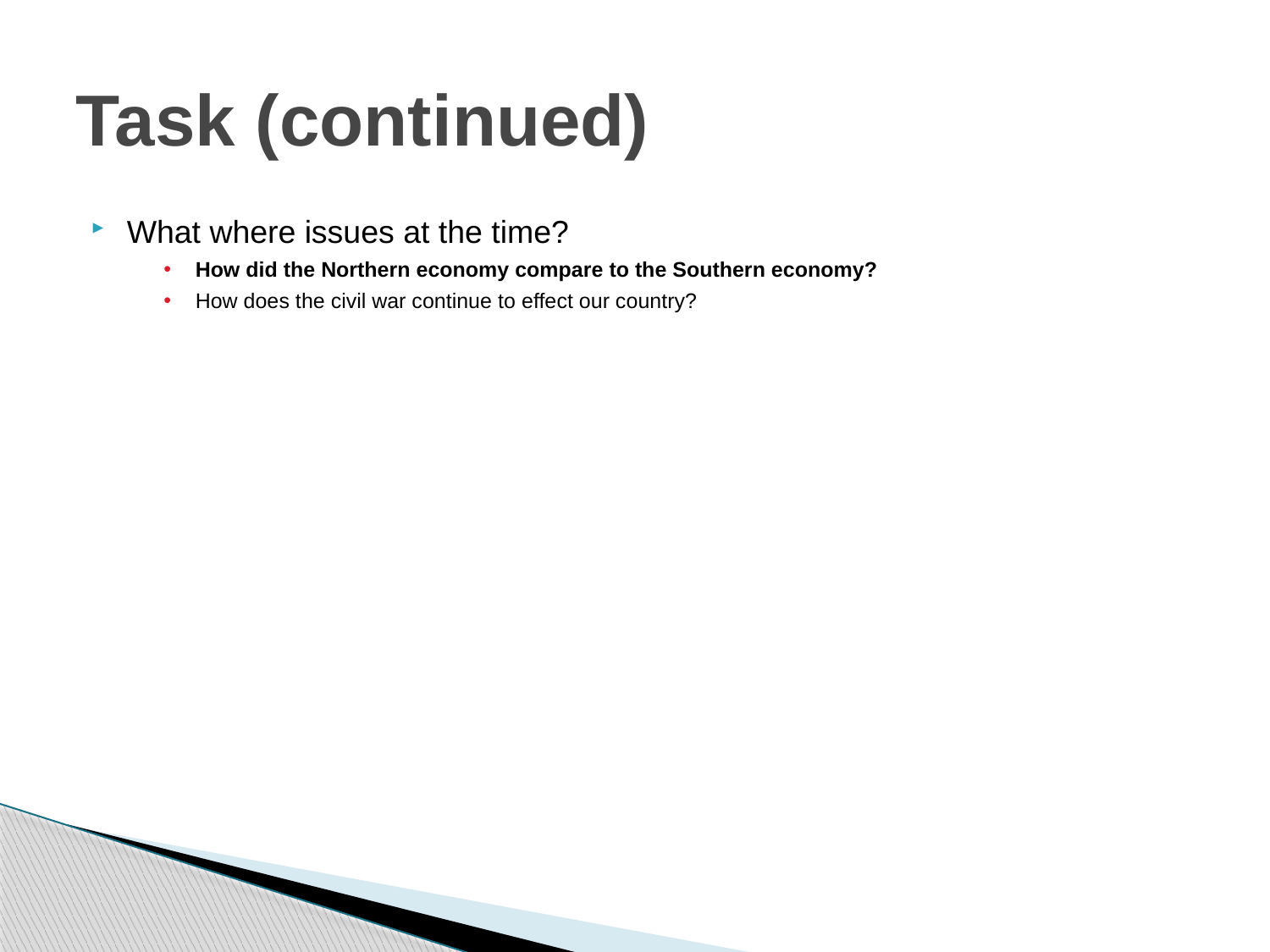

# Task (continued)
What where issues at the time?
How did the Northern economy compare to the Southern economy?
How does the civil war continue to effect our country?